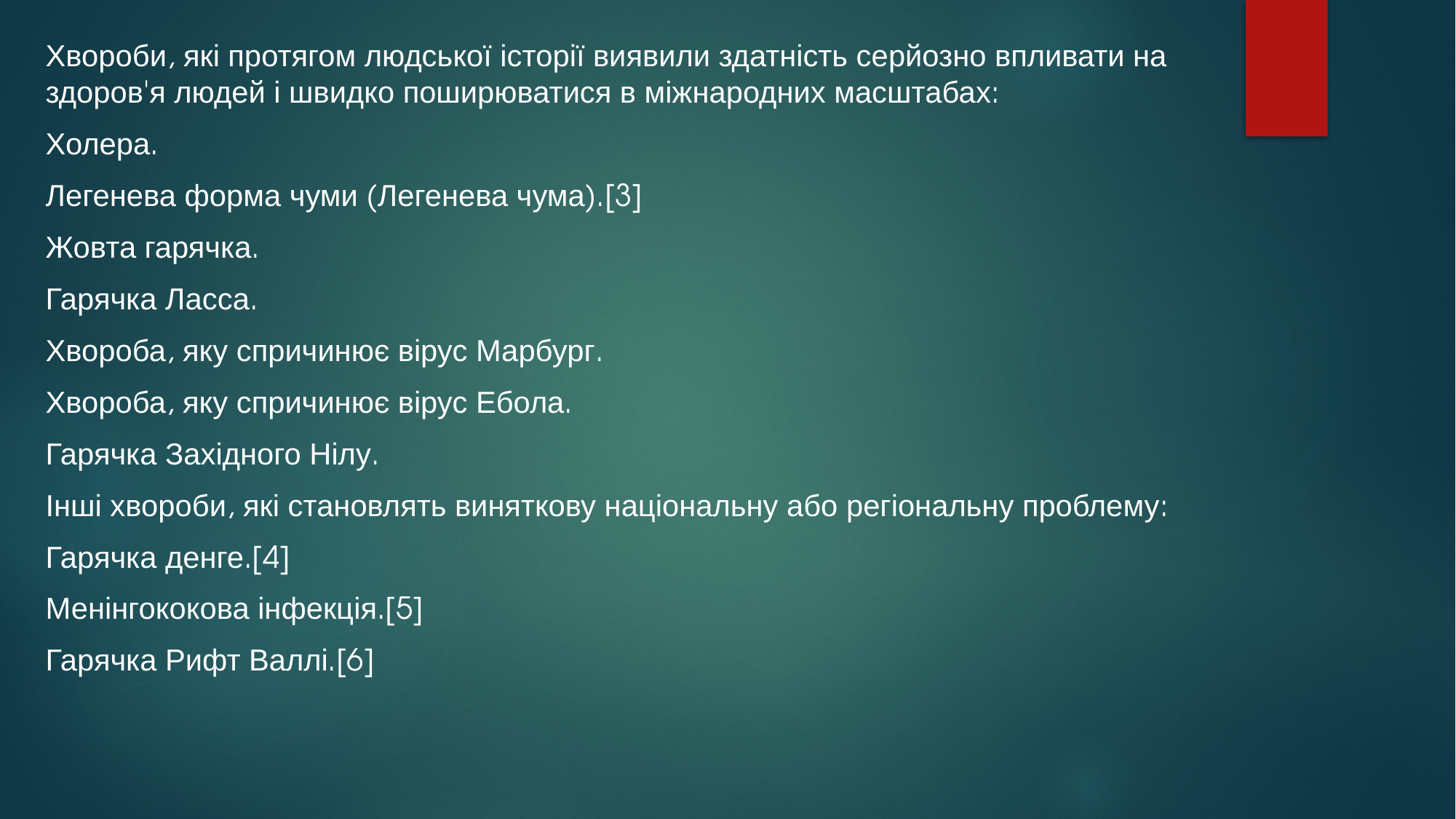

Хвороби, які протягом людської історії виявили здатність серйозно впливати на здоров'я людей і швидко поширюватися в міжнародних масштабах:
Холера.
Легенева форма чуми (Легенева чума).[3]
Жовта гарячка.
Гарячка Ласса.
Хвороба, яку спричинює вірус Марбург.
Хвороба, яку спричинює вірус Ебола.
Гарячка Західного Нілу.
Інші хвороби, які становлять виняткову національну або регіональну проблему:
Гарячка денге.[4]
Менінгококова інфекція.[5]
Гарячка Рифт Валлі.[6]